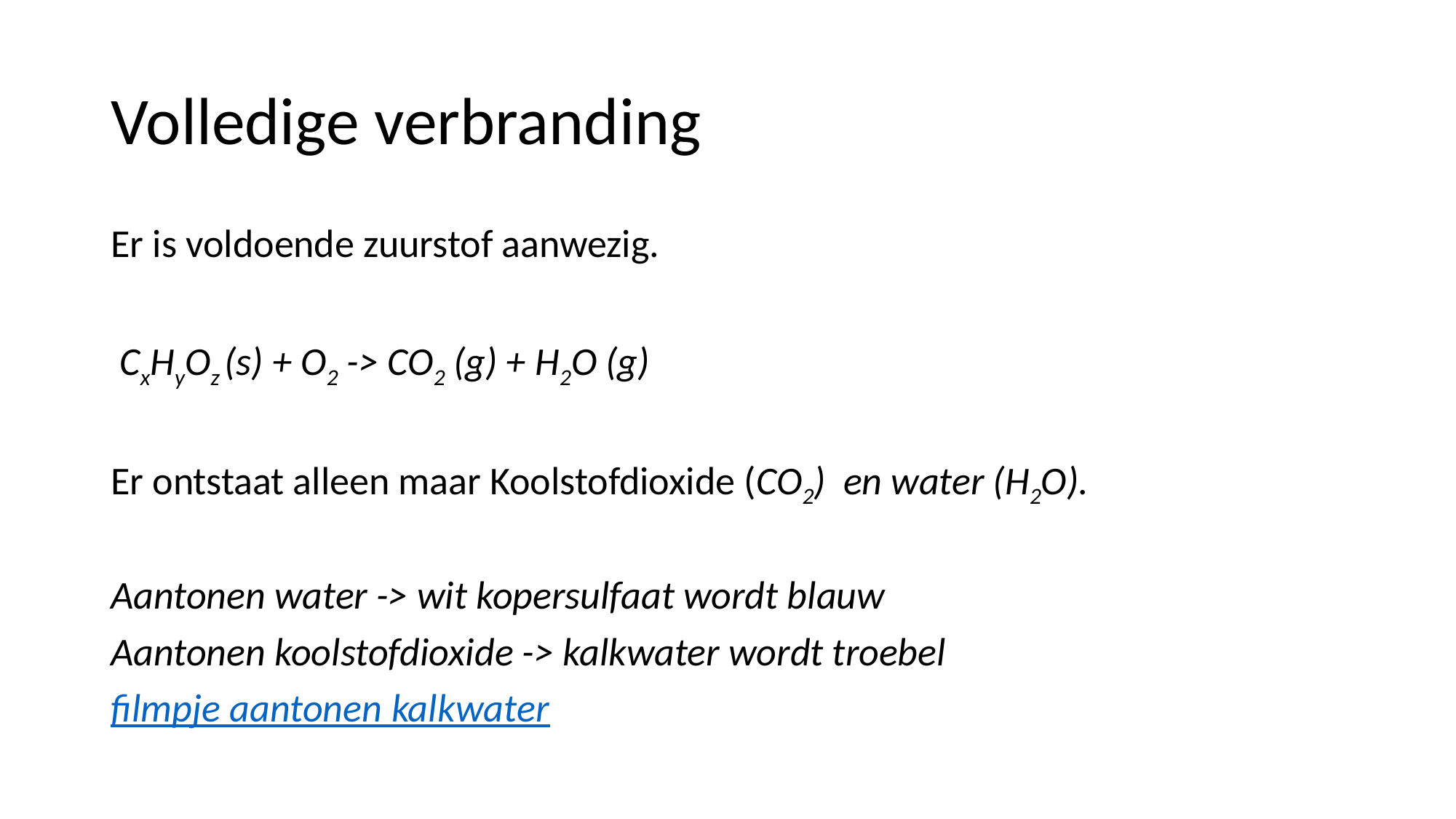

# Volledige verbranding
Er is voldoende zuurstof aanwezig.

 CxHyOz (s) + O2 -> CO2 (g) + H2O (g)

Er ontstaat alleen maar Koolstofdioxide (CO2)  en water (H2O).

Aantonen water -> wit kopersulfaat wordt blauw
Aantonen koolstofdioxide -> kalkwater wordt troebel
filmpje aantonen kalkwater